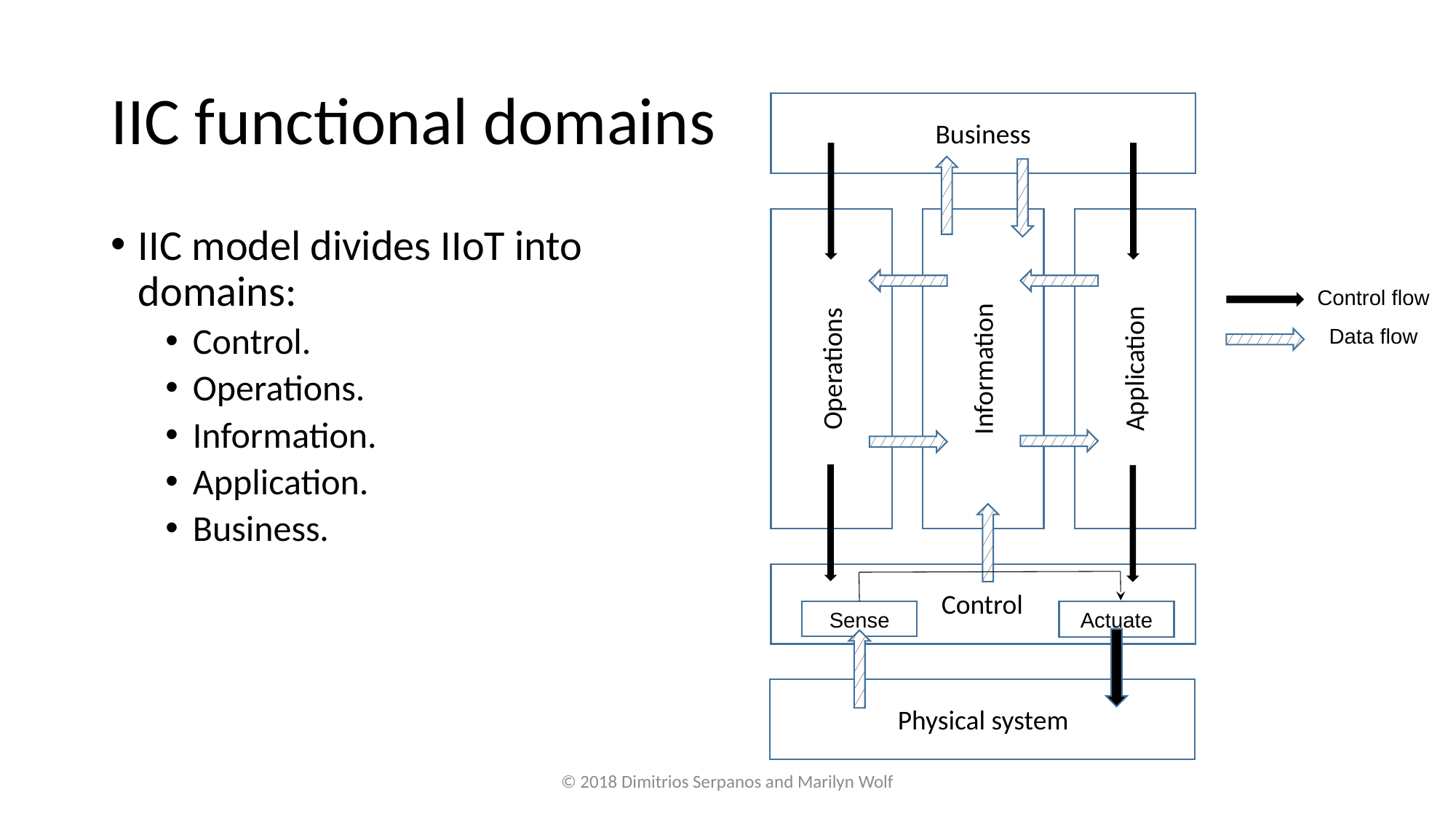

# IIC functional domains

Business

Control flow

Data flow
Information
Operations
Application

Control

Sense
Actuate

Physical system
IIC model divides IIoT into domains:
Control.
Operations.
Information.
Application.
Business.
© 2018 Dimitrios Serpanos and Marilyn Wolf